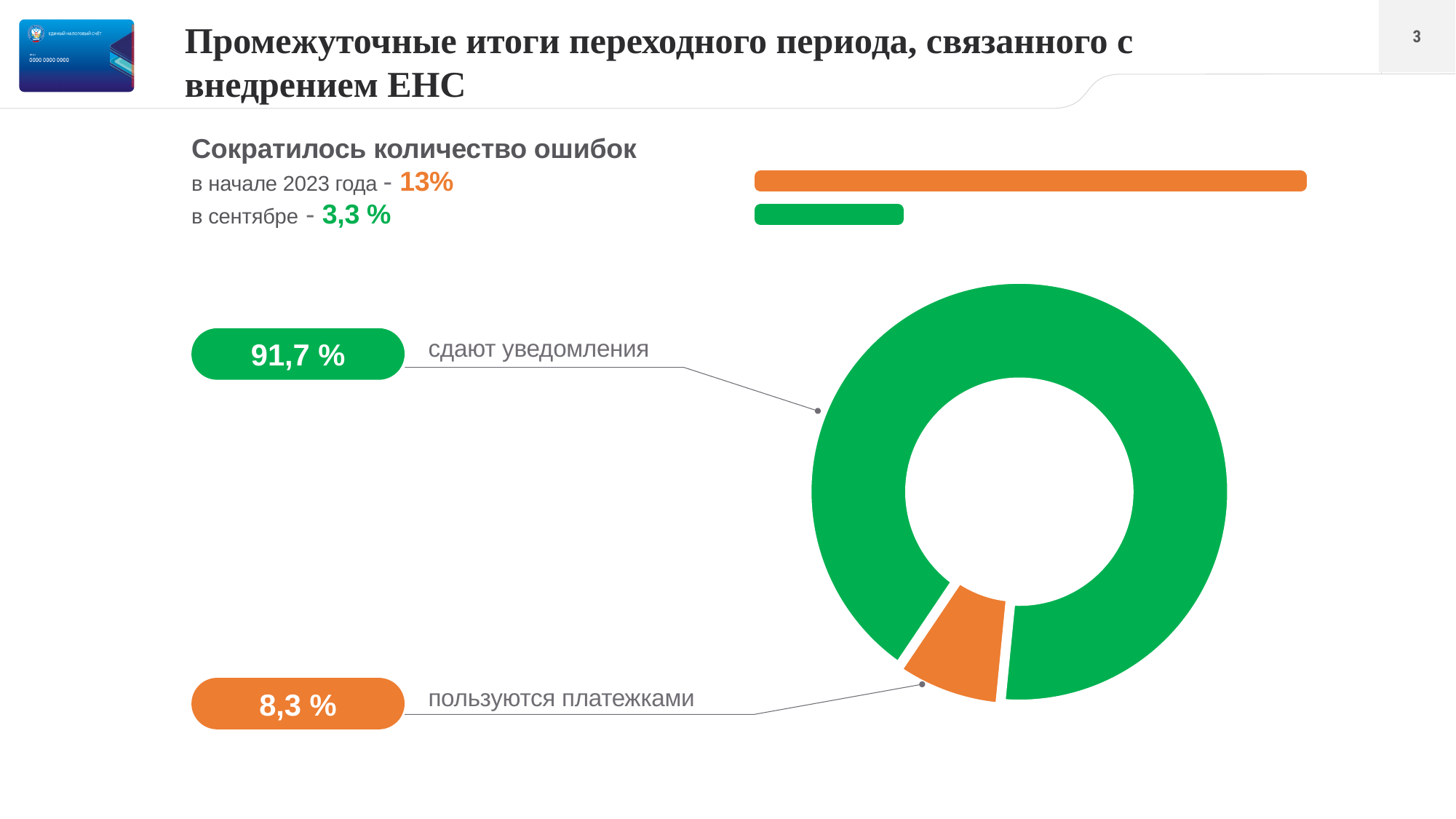

Промежуточные итоги переходного периода, связанного с внедрением ЕНС
Сократилось количество ошибок
в начале 2023 года - 13%
в сентябре - 3,3 %

### Chart

| Category | Ряд 1 |
|---|---|
| 1 | 0.13 |
| 2 | 0.033 |

### Chart

| Category | Column2 |
|---|---|
| Сдают уведомления | 0.97 |
| Пользуются платежками | 0.083 |
91,7 %
сдают уведомления

8,3 %
пользуются платежками